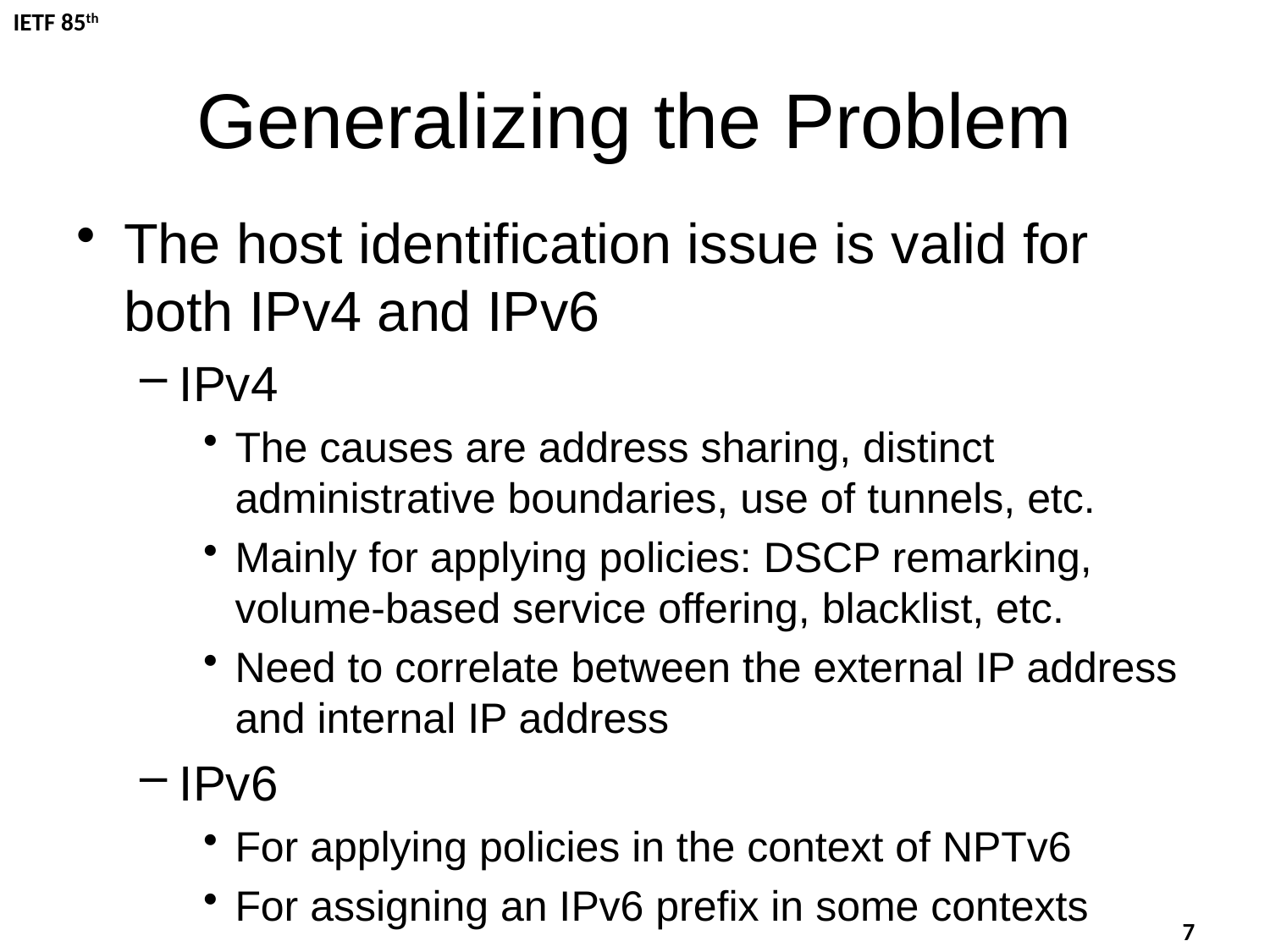

Generalizing the Problem
The host identification issue is valid for both IPv4 and IPv6
IPv4
The causes are address sharing, distinct administrative boundaries, use of tunnels, etc.
Mainly for applying policies: DSCP remarking, volume-based service offering, blacklist, etc.
Need to correlate between the external IP address and internal IP address
IPv6
For applying policies in the context of NPTv6
For assigning an IPv6 prefix in some contexts